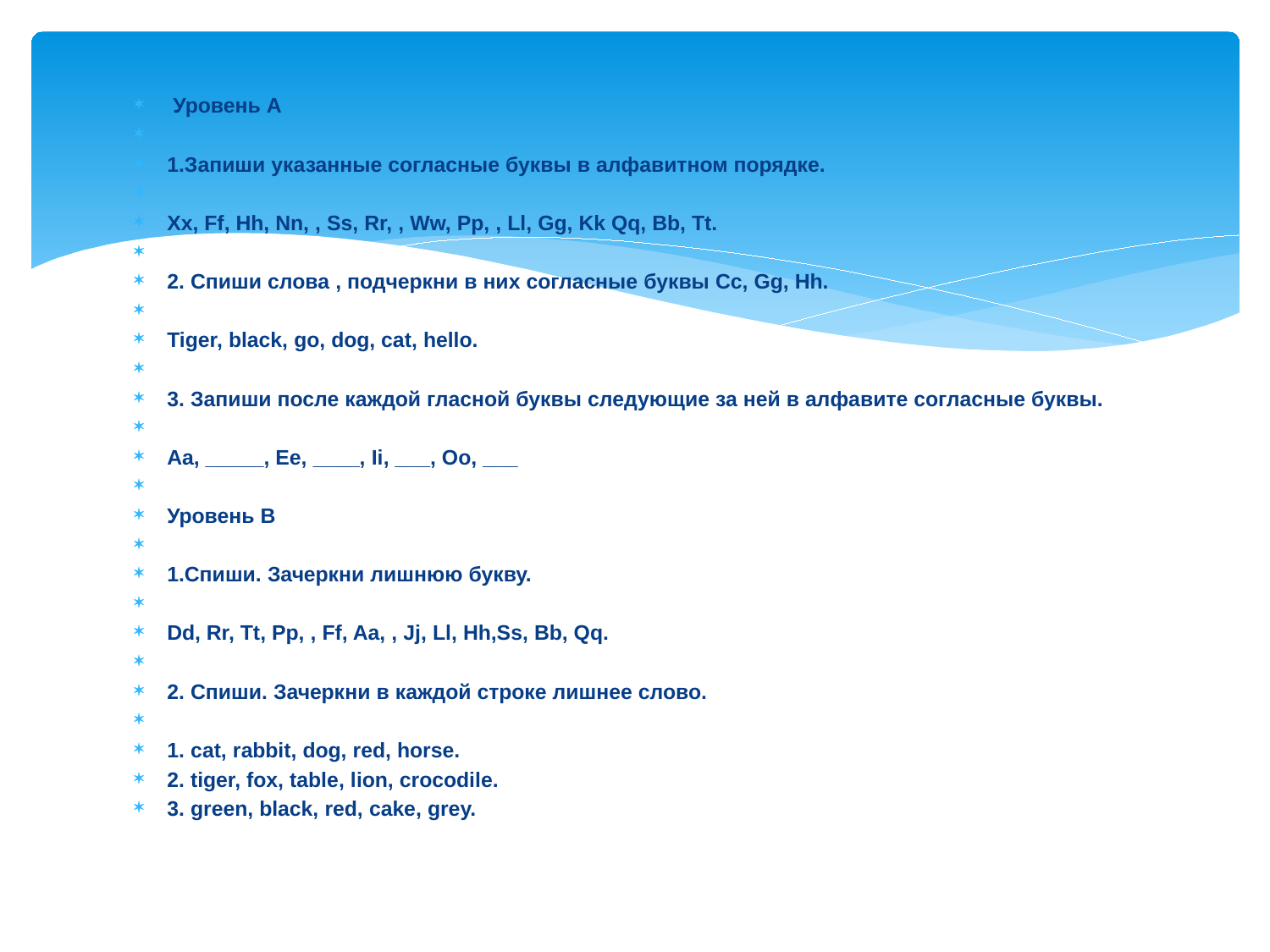

#
 Уровень А

1.Запиши указанные согласные буквы в алфавитном порядке.

Xx, Ff, Hh, Nn, , Ss, Rr, , Ww, Pp, , Ll, Gg, Kk Qq, Bb, Tt.

2. Спиши слова , подчеркни в них согласные буквы Cc, Gg, Hh.

Tiger, black, go, dog, cat, hello.

3. Запиши после каждой гласной буквы следующие за ней в алфавите согласные буквы.

Aa, _____, Ee, ____, Ii, ___, Oo, ___

Уровень В

1.Спиши. Зачеркни лишнюю букву.

Dd, Rr, Tt, Pp, , Ff, Aa, , Jj, Ll, Hh,Ss, Bb, Qq.

2. Спиши. Зачеркни в каждой строке лишнее слово.

1. cat, rabbit, dog, red, horse.
2. tiger, fox, table, lion, crocodile.
3. green, black, red, cake, grey.